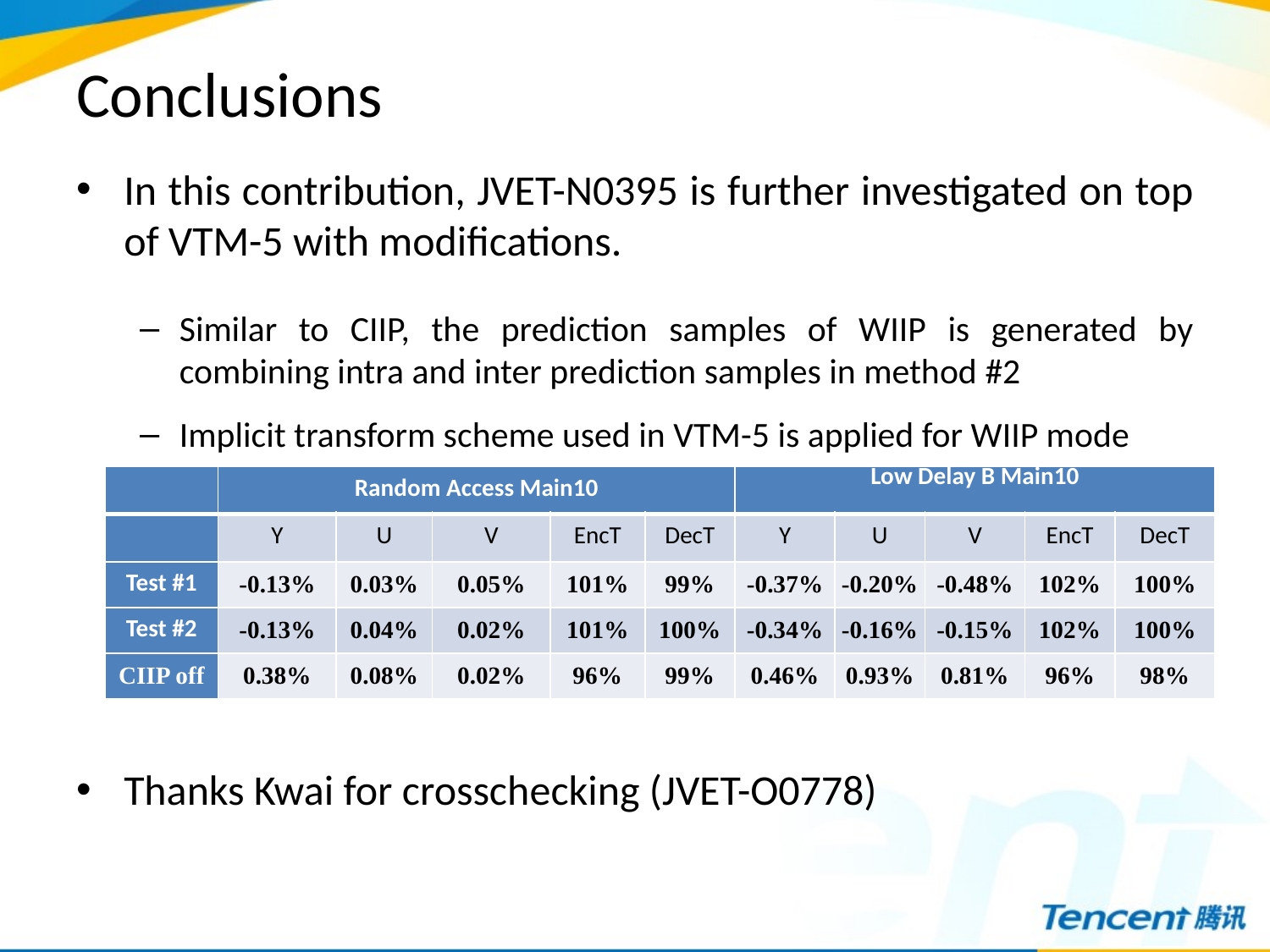

# Conclusions
In this contribution, JVET-N0395 is further investigated on top of VTM-5 with modifications.
Similar to CIIP, the prediction samples of WIIP is generated by combining intra and inter prediction samples in method #2
Implicit transform scheme used in VTM-5 is applied for WIIP mode

Thanks Kwai for crosschecking (JVET-O0778)

|  | Random Access Main10 |  |  |  |  | Low Delay B Main10 |  |  |  |  |
| --- | --- | --- | --- | --- | --- | --- | --- | --- | --- | --- |
|  | Y | U | V | EncT | DecT | Y | U | V | EncT | DecT |
| Test #1 | -0.13% | 0.03% | 0.05% | 101% | 99% | -0.37% | -0.20% | -0.48% | 102% | 100% |
| Test #2 | -0.13% | 0.04% | 0.02% | 101% | 100% | -0.34% | -0.16% | -0.15% | 102% | 100% |
| CIIP off | 0.38% | 0.08% | 0.02% | 96% | 99% | 0.46% | 0.93% | 0.81% | 96% | 98% |